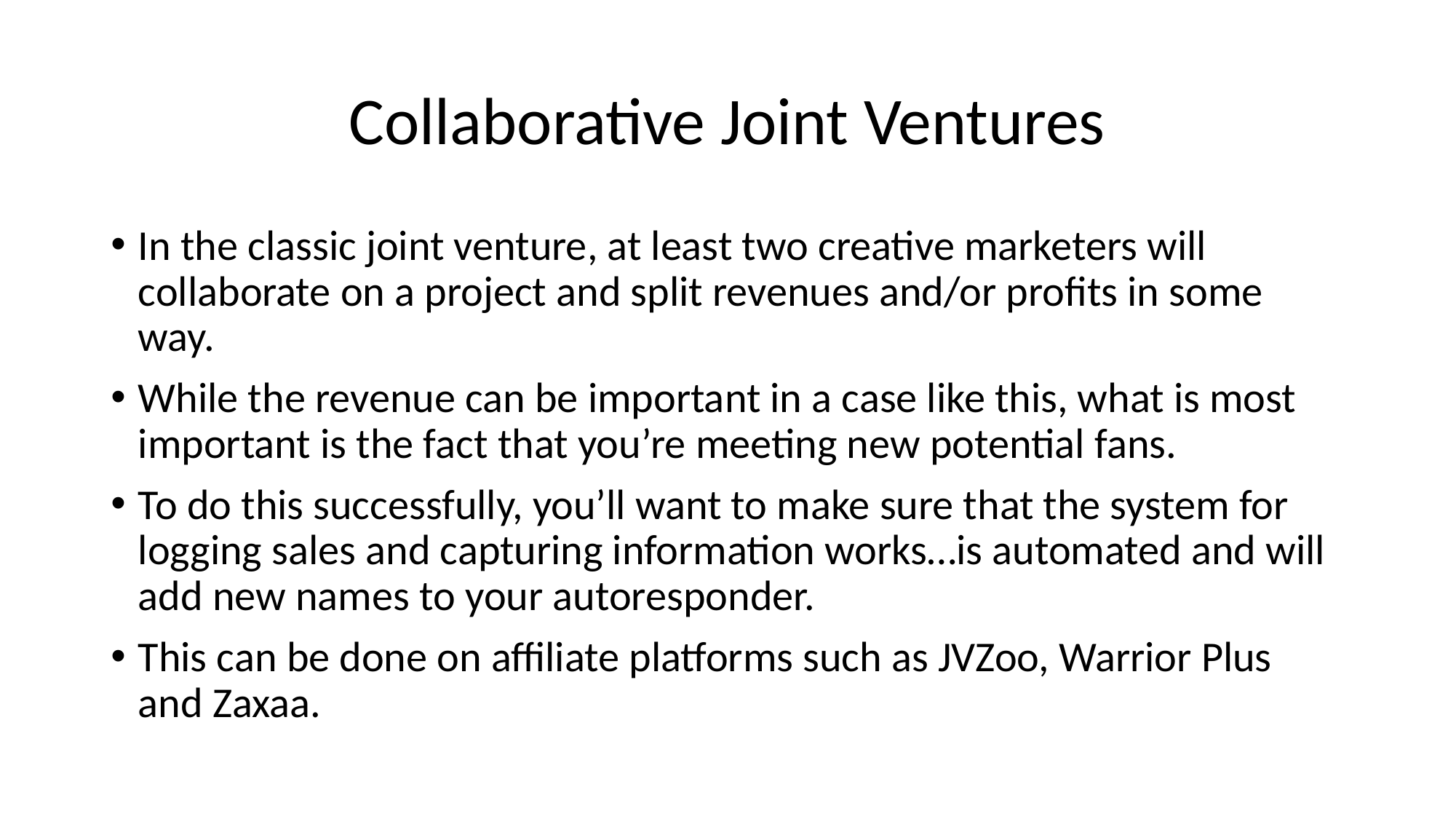

# Collaborative Joint Ventures
In the classic joint venture, at least two creative marketers will collaborate on a project and split revenues and/or profits in some way.
While the revenue can be important in a case like this, what is most important is the fact that you’re meeting new potential fans.
To do this successfully, you’ll want to make sure that the system for logging sales and capturing information works…is automated and will add new names to your autoresponder.
This can be done on affiliate platforms such as JVZoo, Warrior Plus and Zaxaa.